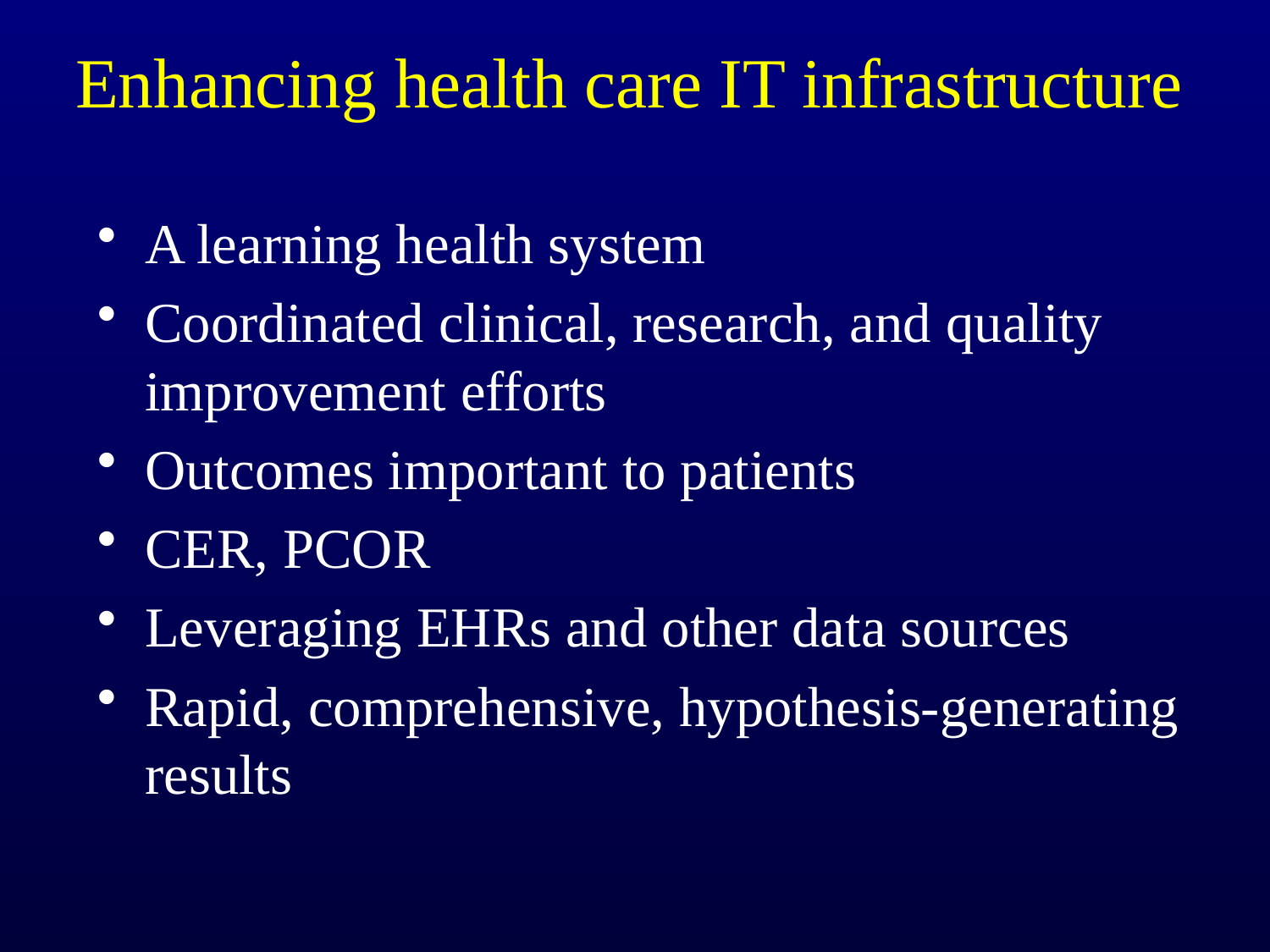

# Enhancing health care IT infrastructure
A learning health system
Coordinated clinical, research, and quality improvement efforts
Outcomes important to patients
CER, PCOR
Leveraging EHRs and other data sources
Rapid, comprehensive, hypothesis-generating results